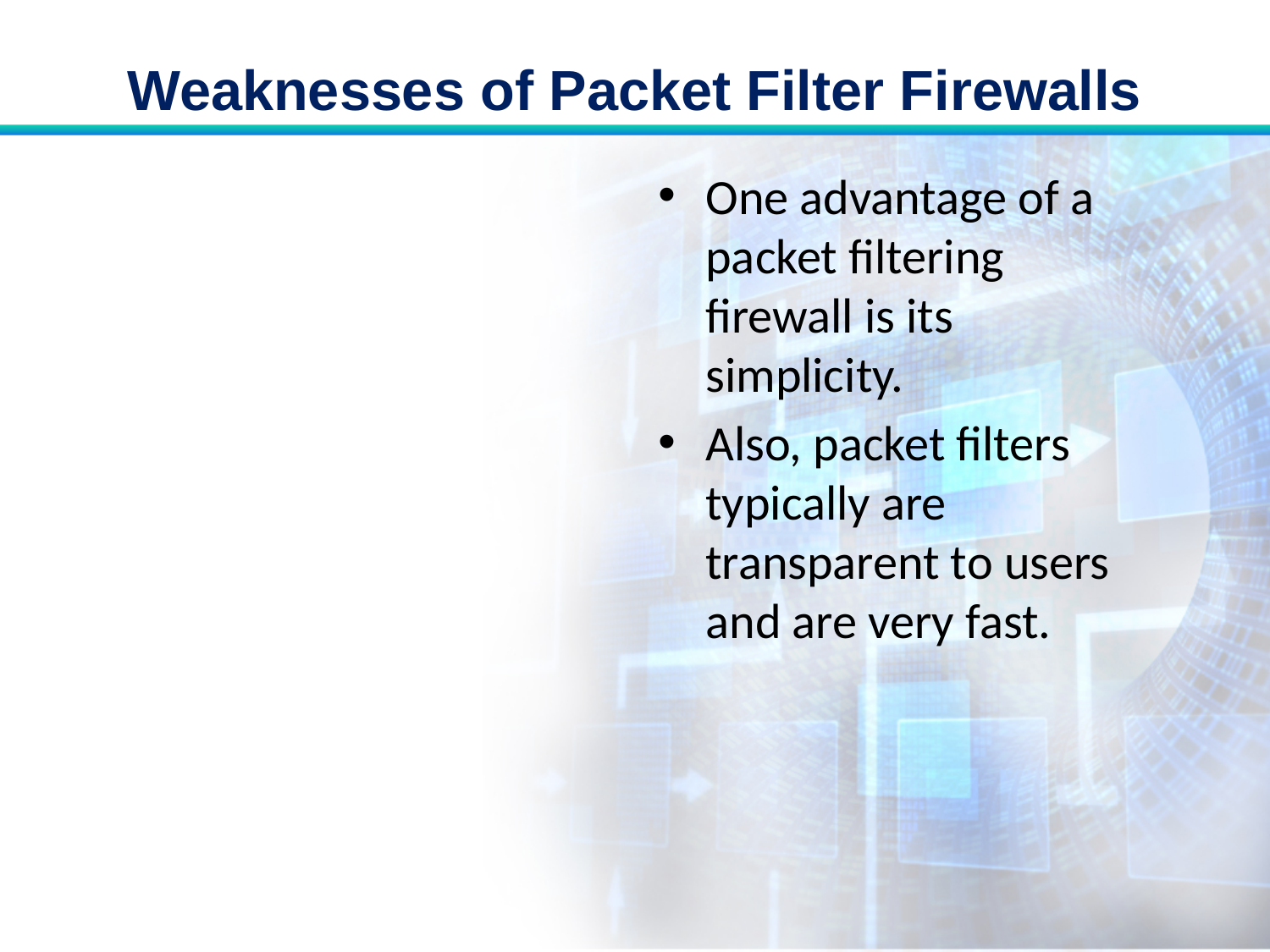

# Weaknesses of Packet Filter Firewalls
One advantage of a packet filtering firewall is its simplicity.
Also, packet filters typically are transparent to users and are very fast.